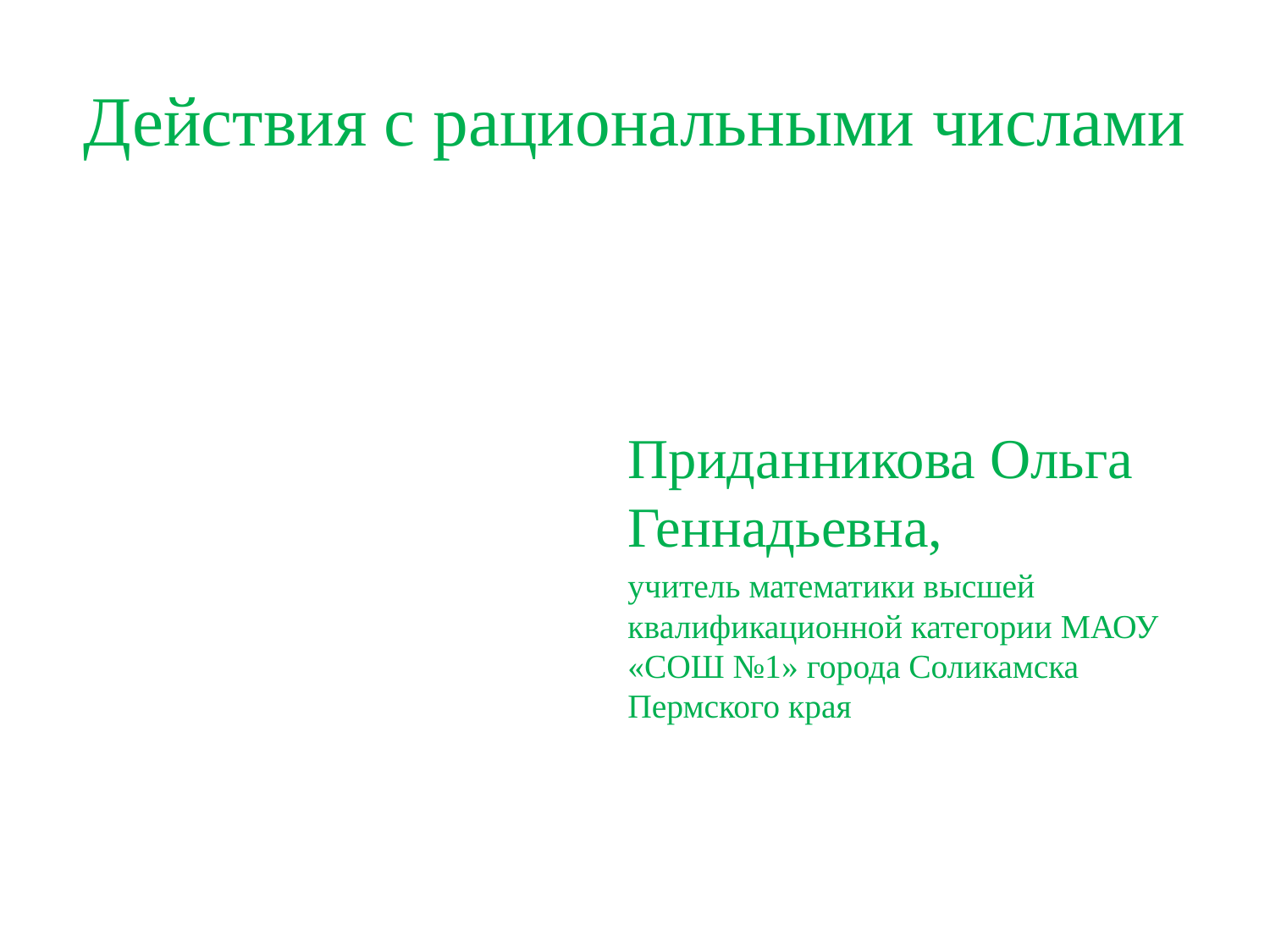

# Действия с рациональными числами
Приданникова Ольга Геннадьевна,
учитель математики высшей квалификационной категории МАОУ «СОШ №1» города Соликамска Пермского края